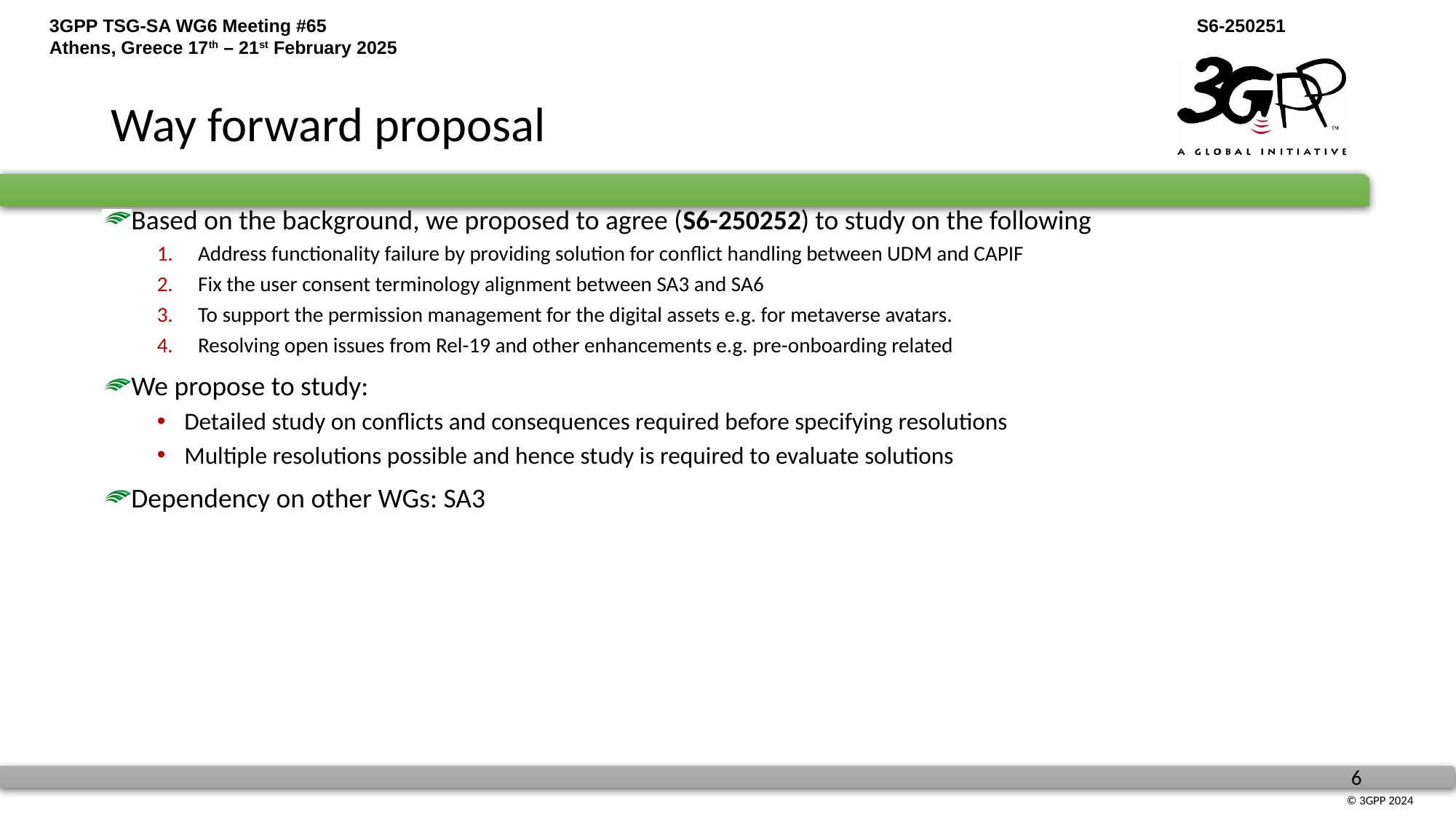

# Way forward proposal
Based on the background, we proposed to agree (S6-250252) to study on the following
Address functionality failure by providing solution for conflict handling between UDM and CAPIF
Fix the user consent terminology alignment between SA3 and SA6
To support the permission management for the digital assets e.g. for metaverse avatars.
Resolving open issues from Rel-19 and other enhancements e.g. pre-onboarding related
We propose to study:
Detailed study on conflicts and consequences required before specifying resolutions
Multiple resolutions possible and hence study is required to evaluate solutions
Dependency on other WGs: SA3